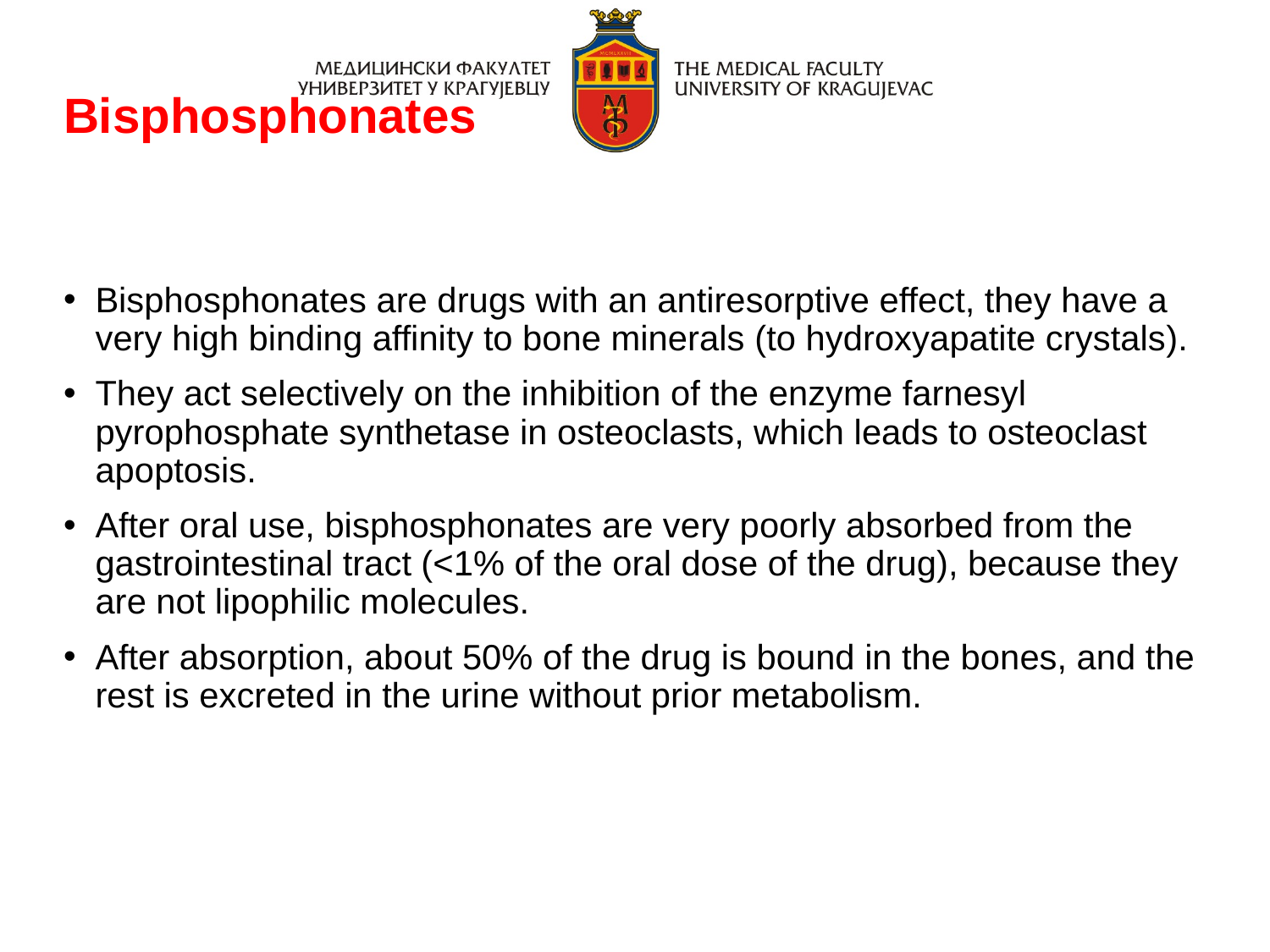

# Bisphosphonates
Bisphosphonates are drugs with an antiresorptive effect, they have a very high binding affinity to bone minerals (to hydroxyapatite crystals).
They act selectively on the inhibition of the enzyme farnesyl pyrophosphate synthetase in osteoclasts, which leads to osteoclast apoptosis.
After oral use, bisphosphonates are very poorly absorbed from the gastrointestinal tract (<1% of the oral dose of the drug), because they are not lipophilic molecules.
After absorption, about 50% of the drug is bound in the bones, and the rest is excreted in the urine without prior metabolism.